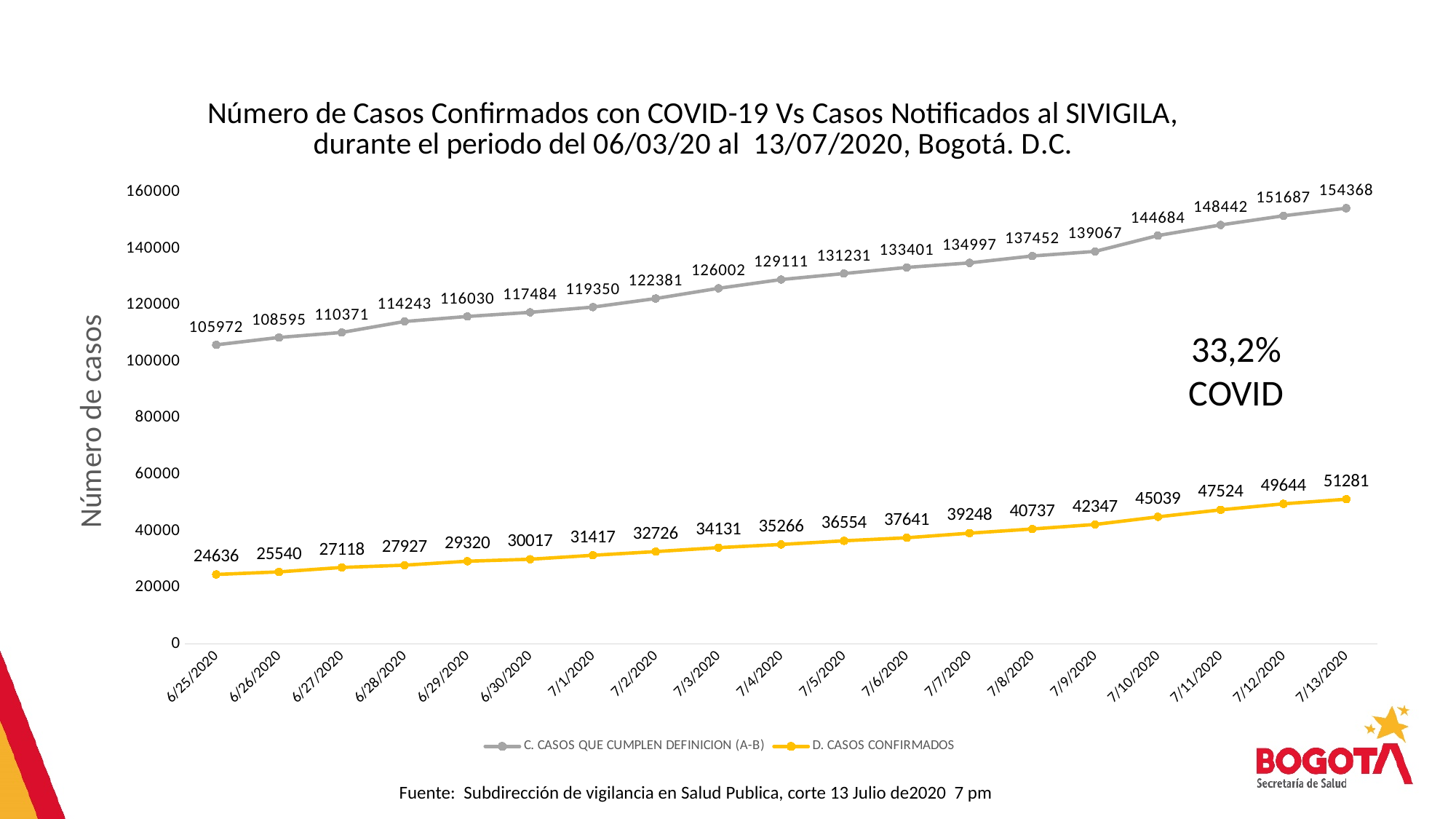

### Chart: Número de Casos Confirmados con COVID-19 Vs Casos Notificados al SIVIGILA, durante el periodo del 06/03/20 al  13/07/2020, Bogotá. D.C.

| Category | C. CASOS QUE CUMPLEN DEFINICION (A-B) | D. CASOS CONFIRMADOS |
|---|---|---|
| 44007 | 105972.0 | 24636.0 |
| 44008 | 108595.0 | 25540.0 |
| 44009 | 110371.0 | 27118.0 |
| 44010 | 114243.0 | 27927.0 |
| 44011 | 116030.0 | 29320.0 |
| 44012 | 117484.0 | 30017.0 |
| 44013 | 119350.0 | 31417.0 |
| 44014 | 122381.0 | 32726.0 |
| 44015 | 126002.0 | 34131.0 |
| 44016 | 129111.0 | 35266.0 |
| 44017 | 131231.0 | 36554.0 |
| 44018 | 133401.0 | 37641.0 |
| 44019 | 134997.0 | 39248.0 |
| 44020 | 137452.0 | 40737.0 |
| 44021 | 139067.0 | 42347.0 |
| 44022 | 144684.0 | 45039.0 |
| 44023 | 148442.0 | 47524.0 |
| 44024 | 151687.0 | 49644.0 |
| 44025 | 154368.0 | 51281.0 |
33,2% COVID
Fuente:  Subdirección de vigilancia en Salud Publica, corte 13 Julio de2020  7 pm